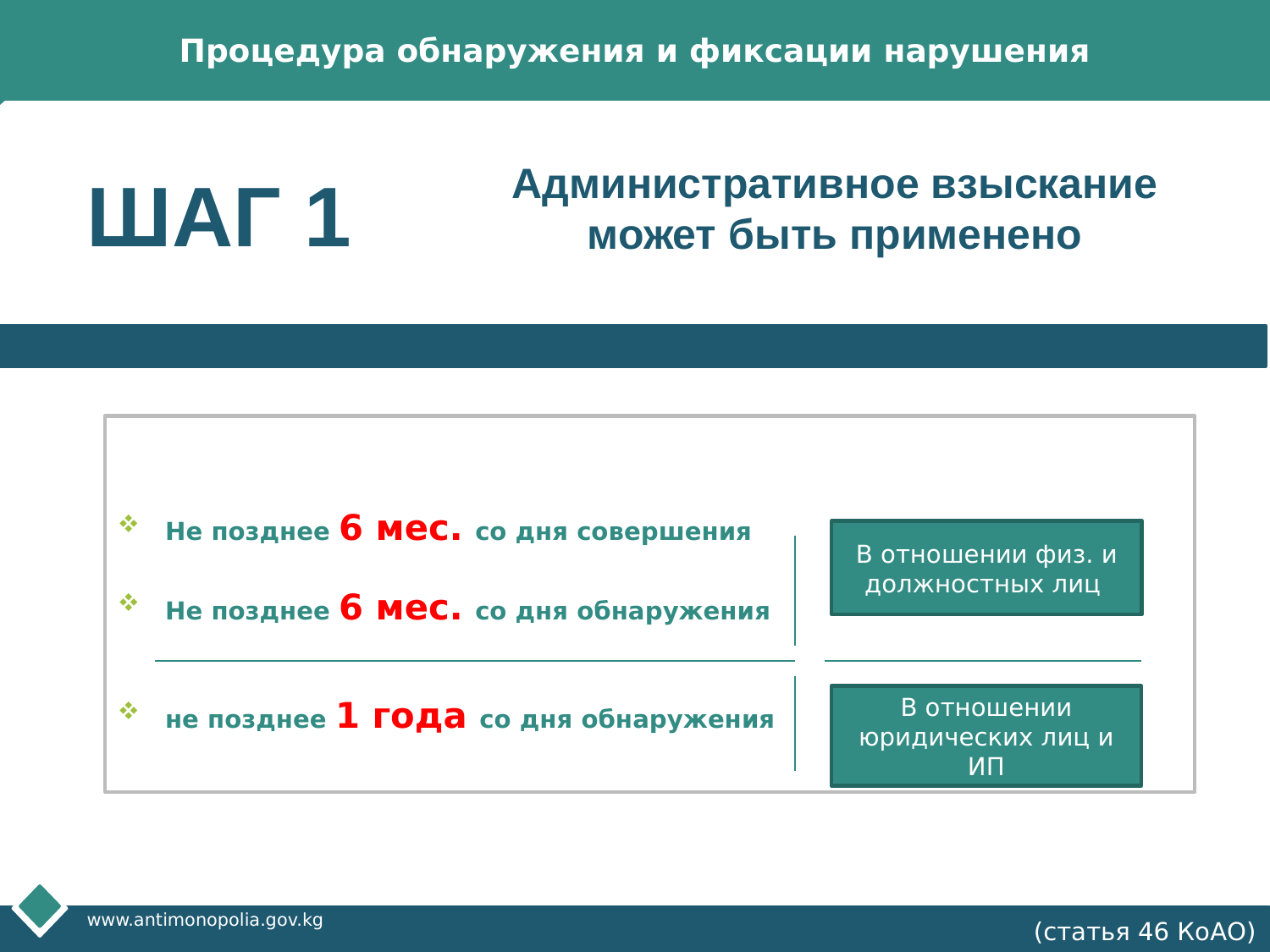

Процедура обнаружения и фиксации нарушения

Административное взыскание может быть применено
ШАГ 1

может быть применено
Не позднее 6 мес. со дня совершения

Не позднее 6 мес. со дня обнаружения

не позднее 1 года со дня обнаружения

В отношении физ. и должностных лиц
В отношении юридических лиц и ИП

www.antimonopolia.gov.kg
(статья 46 КоАО)
Company Logo
http://ppt.prtxt.ru